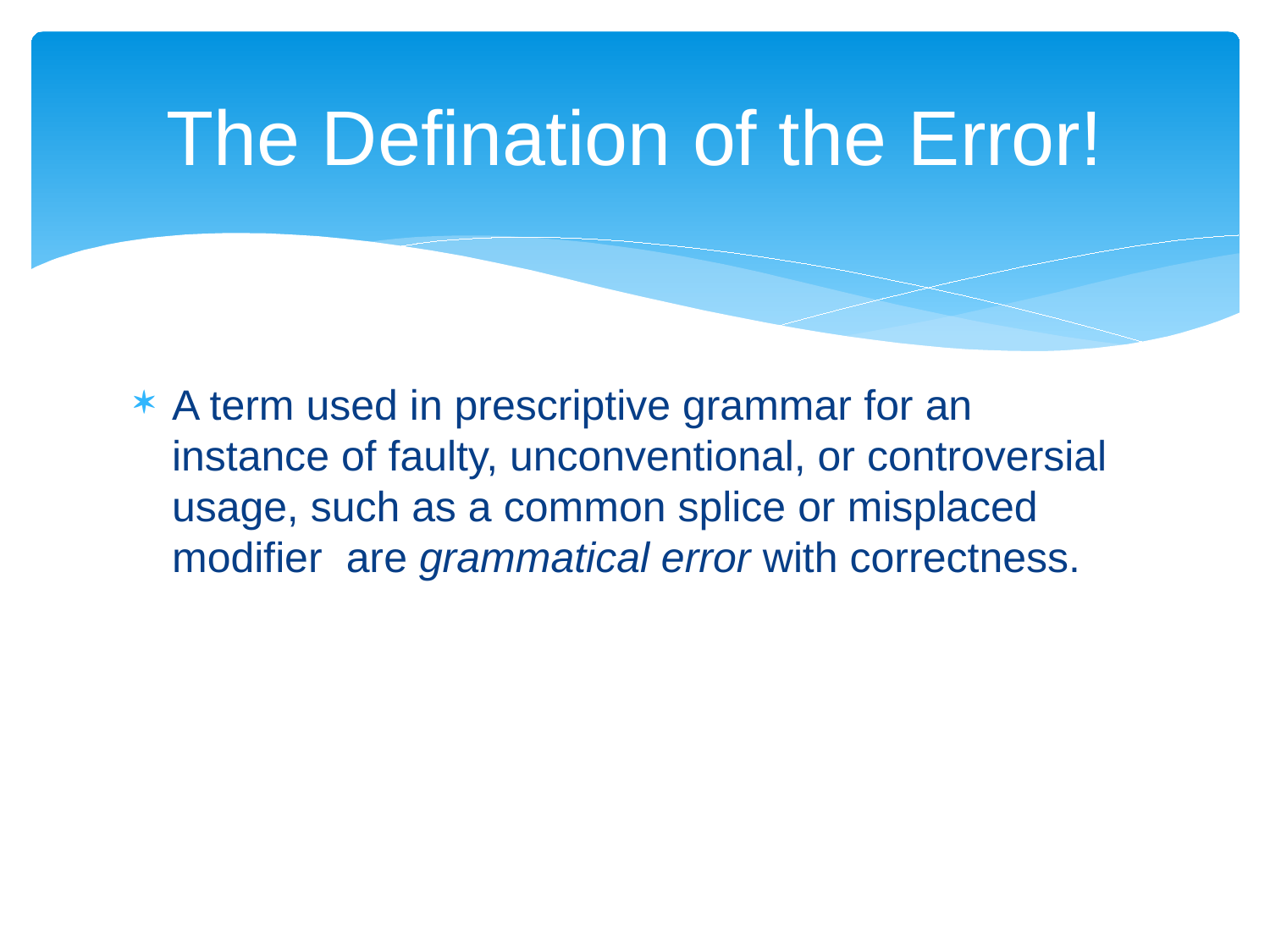

# The Defination of the Error!
A term used in prescriptive grammar for an instance of faulty, unconventional, or controversial usage, such as a common splice or misplaced modifier  are grammatical error with correctness.